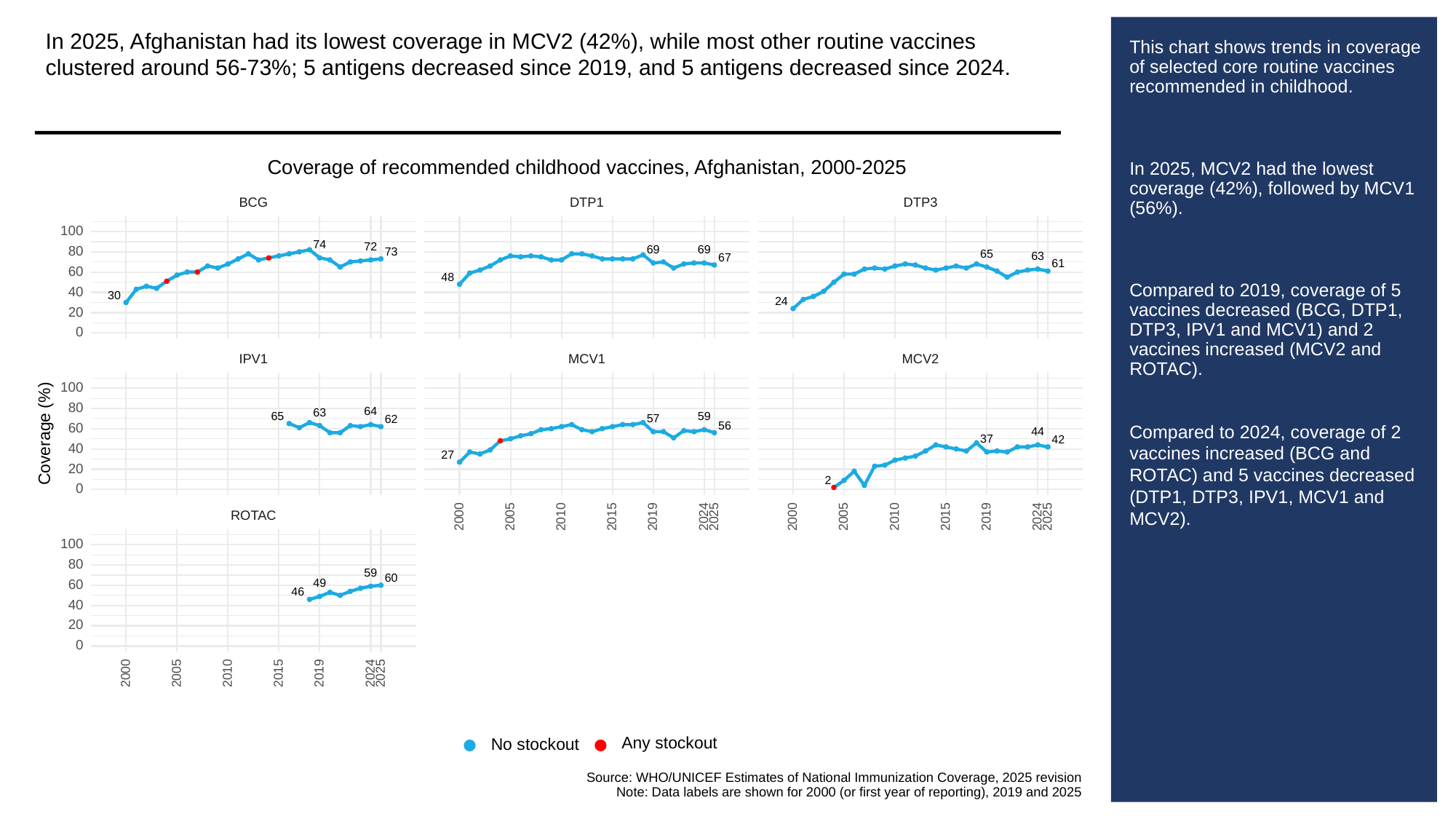

In 2025, Afghanistan had its lowest coverage in MCV2 (42%), while most other routine vaccines clustered around 56-73%; 5 antigens decreased since 2019, and 5 antigens decreased since 2024.
# This chart shows trends in coverage of selected core routine vaccines recommended in childhood.

In 2025, MCV2 had the lowest coverage (42%), followed by MCV1 (56%).

Compared to 2019, coverage of 5 vaccines decreased (BCG, DTP1, DTP3, IPV1 and MCV1) and 2 vaccines increased (MCV2 and ROTAC).

Compared to 2024, coverage of 2 vaccines increased (BCG and ROTAC) and 5 vaccines decreased (DTP1, DTP3, IPV1, MCV1 and MCV2).

Coverage of recommended childhood vaccines, Afghanistan, 2000-2025
BCG
DTP3
DTP1

100

74

72
69
69
80

73

65

63

67

61

60

48

40

30

24

20

0

MCV1
MCV2
IPV1

100

80
64

63
65
59
57
62

56

60

Coverage (%)

44

37

42

40

27

20

2

0

ROTAC
2000
2005
2010
2015
2019
2024
2025
2000
2005
2010
2015
2019
2024
2025

100

80

59
60

49
60

46

40

20

0

2000
2005
2010
2015
2019
2024
2025
Any stockout
No stockout

Source: WHO/UNICEF Estimates of National Immunization Coverage, 2025 revision
Note: Data labels are shown for 2000 (or first year of reporting), 2019 and 2025